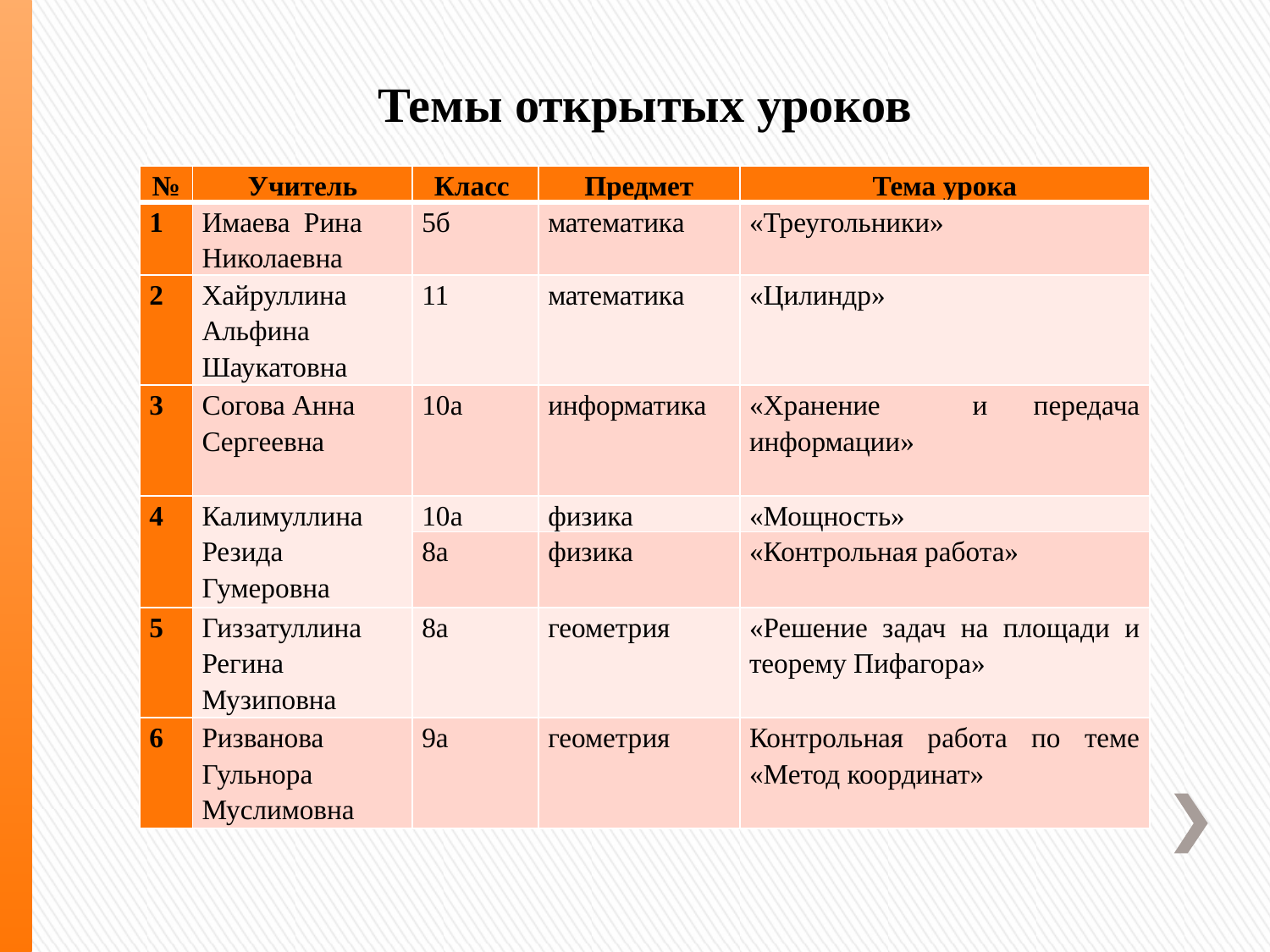

Темы открытых уроков
| № | Учитель | Класс | Предмет | Тема урока |
| --- | --- | --- | --- | --- |
| 1 | Имаева Рина Николаевна | 5б | математика | «Треугольники» |
| 2 | Хайруллина Альфина Шаукатовна | 11 | математика | «Цилиндр» |
| 3 | Согова Анна Сергеевна | 10а | информатика | «Хранение и передача информации» |
| 4 | Калимуллина Резида Гумеровна | 10а | физика | «Мощность» |
|  |  | 8а | физика | «Контрольная работа» |
| 5 | Гиззатуллина Регина Музиповна | 8а | геометрия | «Решение задач на площади и теорему Пифагора» |
| 6 | Ризванова Гульнора Муслимовна | 9а | геометрия | Контрольная работа по теме «Метод координат» |